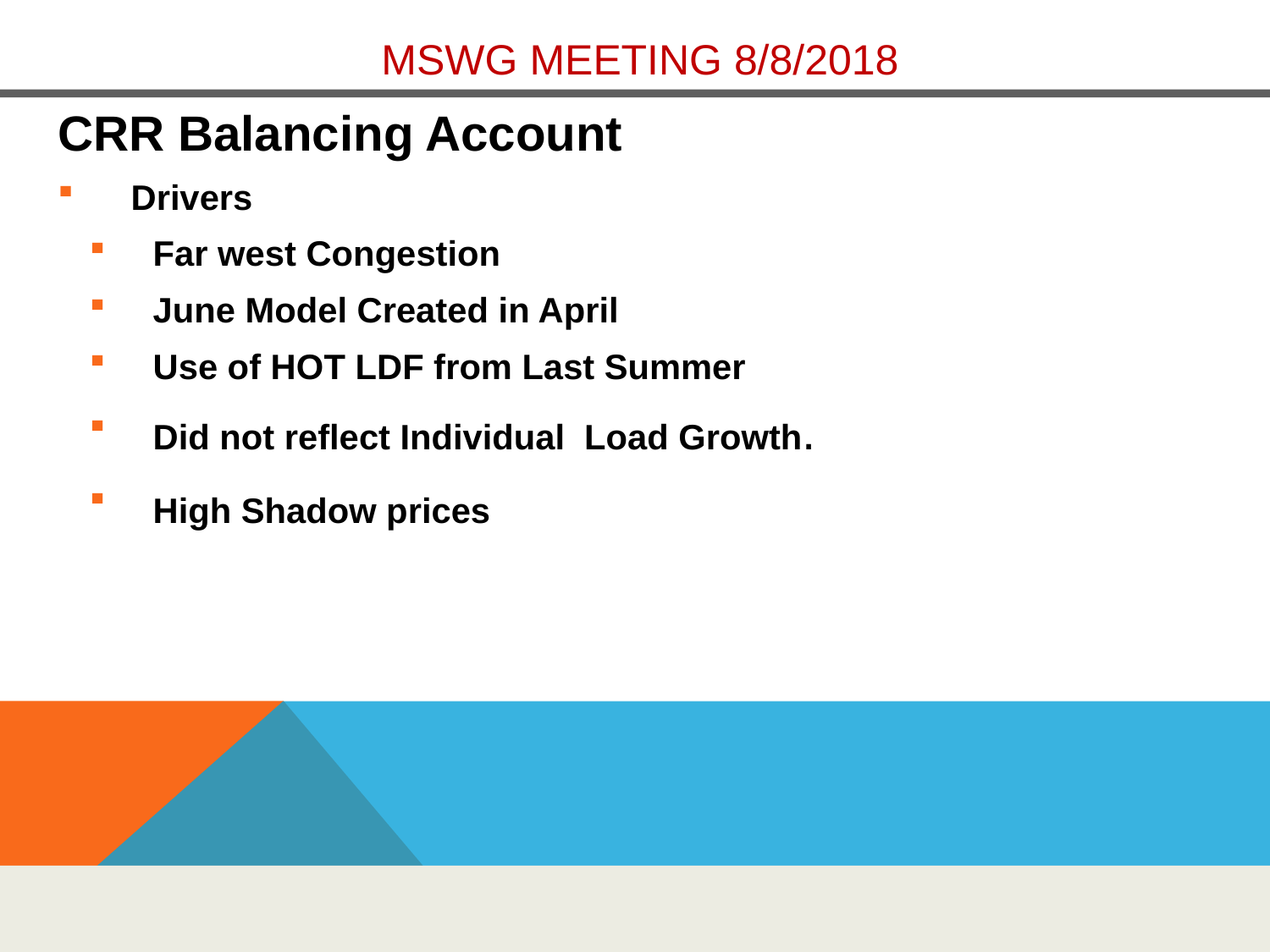

# MSWG Meeting 8/8/2018
CRR Balancing Account
 Drivers
Far west Congestion
June Model Created in April
Use of HOT LDF from Last Summer
Did not reflect Individual  Load Growth.
High Shadow prices